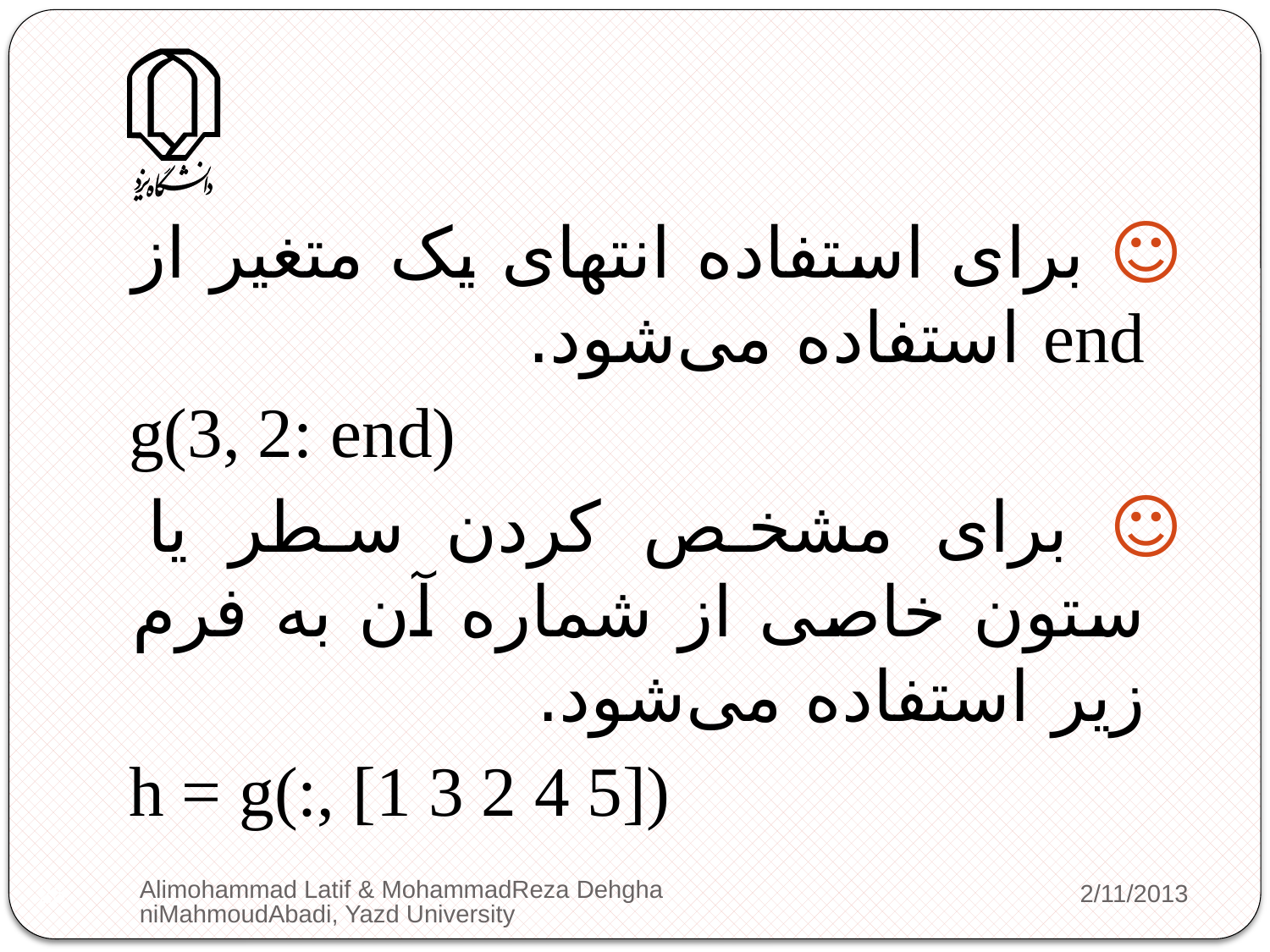

☺ برای استفاده انتهای یک متغیر از end استفاده می‌شود.
g(3, 2: end)
☺ برای مشخص کردن سطر یا ستون خاصی از شماره آن به فرم زیر استفاده می‌شود.
h = g(:, [1 3 2 4 5])
Alimohammad Latif & MohammadReza DehghaniMahmoudAbadi, Yazd University
2/11/2013
26